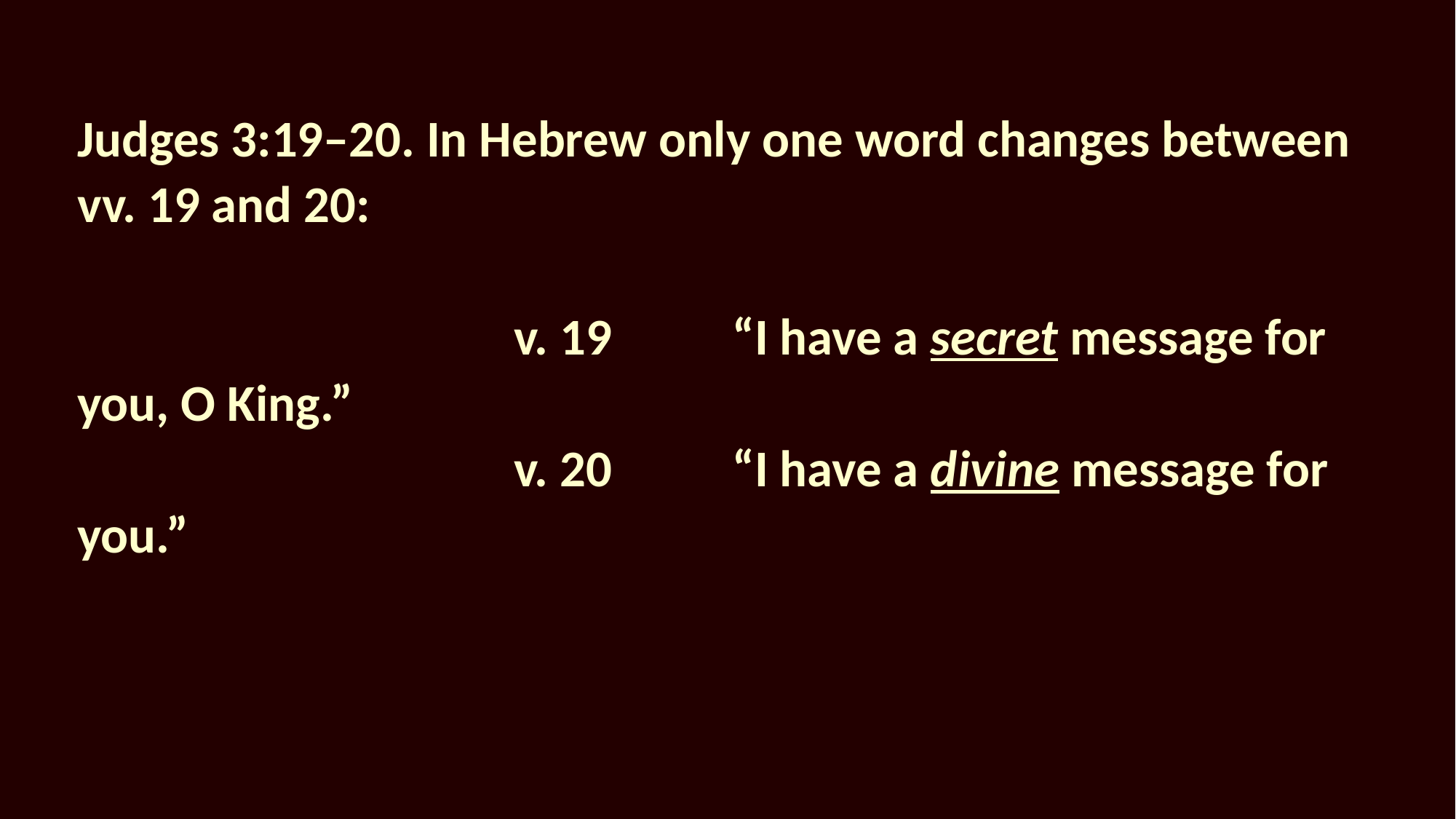

Judges 3:19–20. In Hebrew only one word changes between vv. 19 and 20:

				v. 19		“I have a secret message for you, O King.”
				v. 20		“I have a divine message for you.”